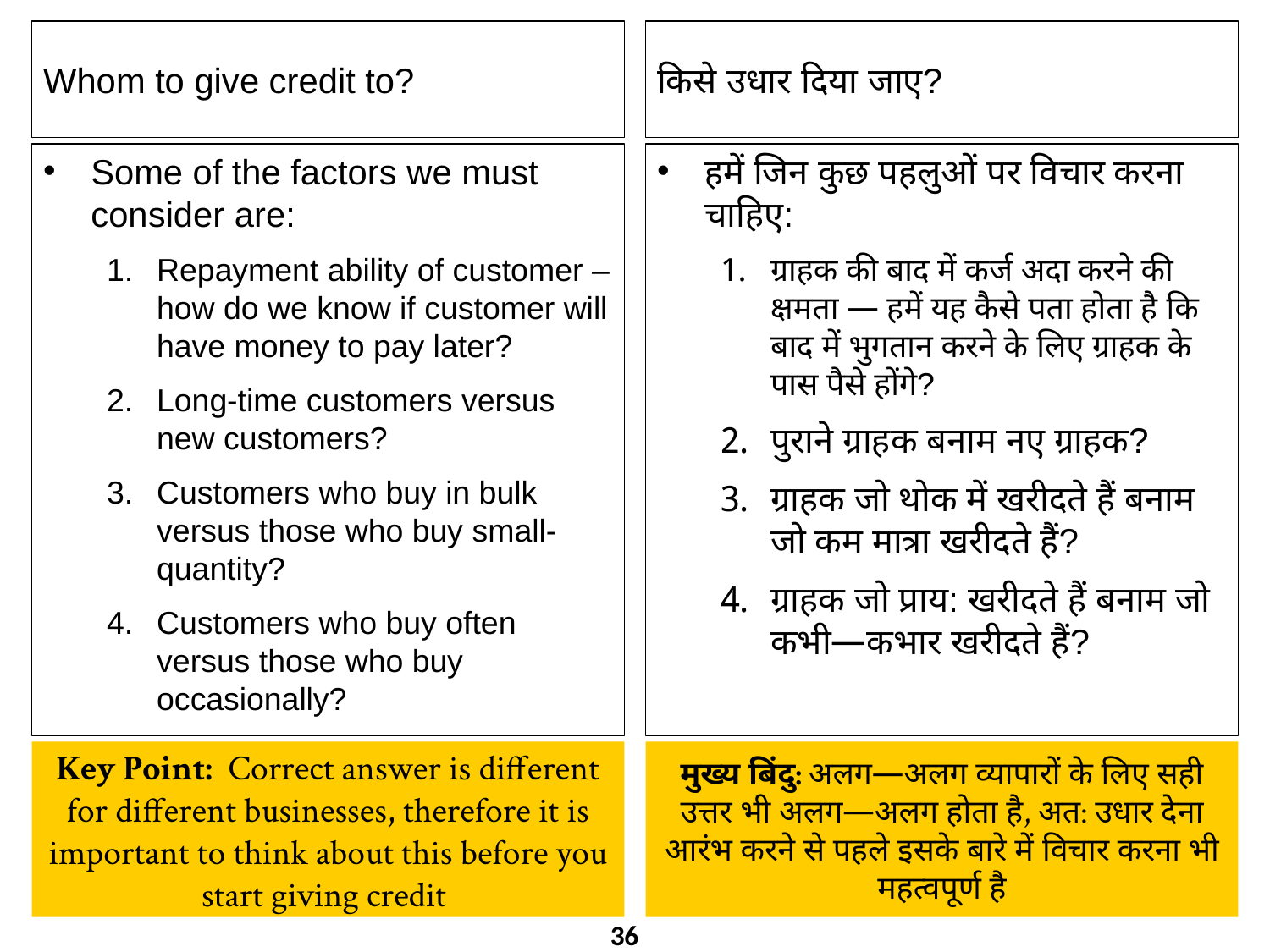

Whom to give credit to?
किसे उधार दिया जाए?
Some of the factors we must consider are:
Repayment ability of customer – how do we know if customer will have money to pay later?
Long-time customers versus new customers?
Customers who buy in bulk versus those who buy small-quantity?
Customers who buy often versus those who buy occasionally?
हमें जिन कुछ पहलुओं पर विचार करना चाहिए:
ग्राहक की बाद में कर्ज अदा करने की क्षमता — हमें यह कैसे पता होता है कि बाद में भुगतान करने के लिए ग्राहक के पास पैसे होंगे?
पुराने ग्राहक बनाम नए ग्राहक?
ग्राहक जो थोक में खरीदते हैं बनाम जो कम मात्रा खरीदते हैं?
ग्राहक जो प्राय: खरीदते हैं बनाम जो कभी—कभार खरीदते हैं?
Key Point:  Correct answer is different for different businesses, therefore it is important to think about this before you start giving credit
मुख्य बिंदु: अलग—अलग व्यापारों के लिए सही उत्तर भी अलग—अलग होता है, अत: उधार देना आरंभ करने से पहले इसके बारे में विचार करना भी महत्वपूर्ण है
36